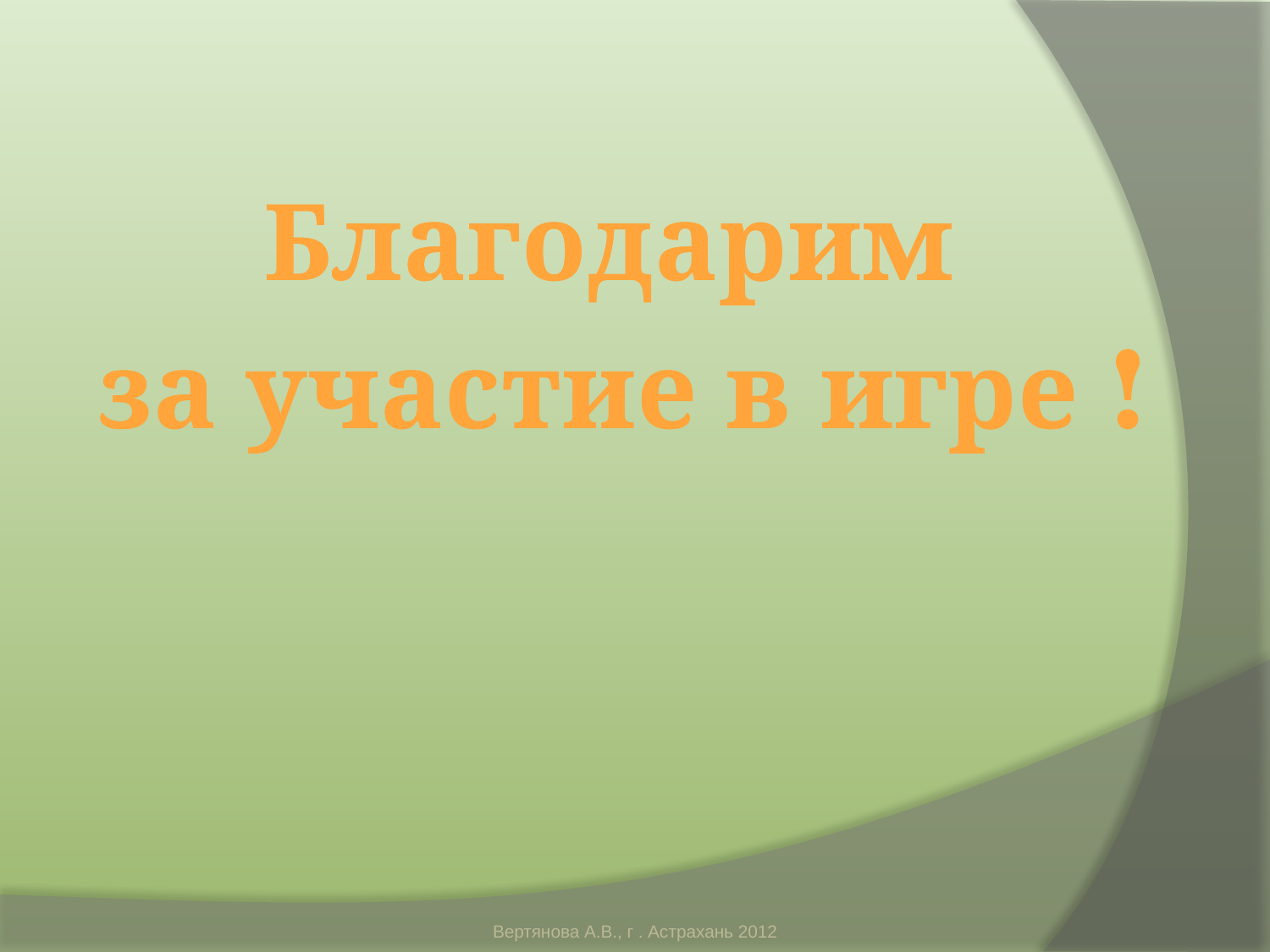

Благодарим
за участие в игре !

Благодарим
за участие в игре !

Вертянова А.В., г . Астрахань 2012